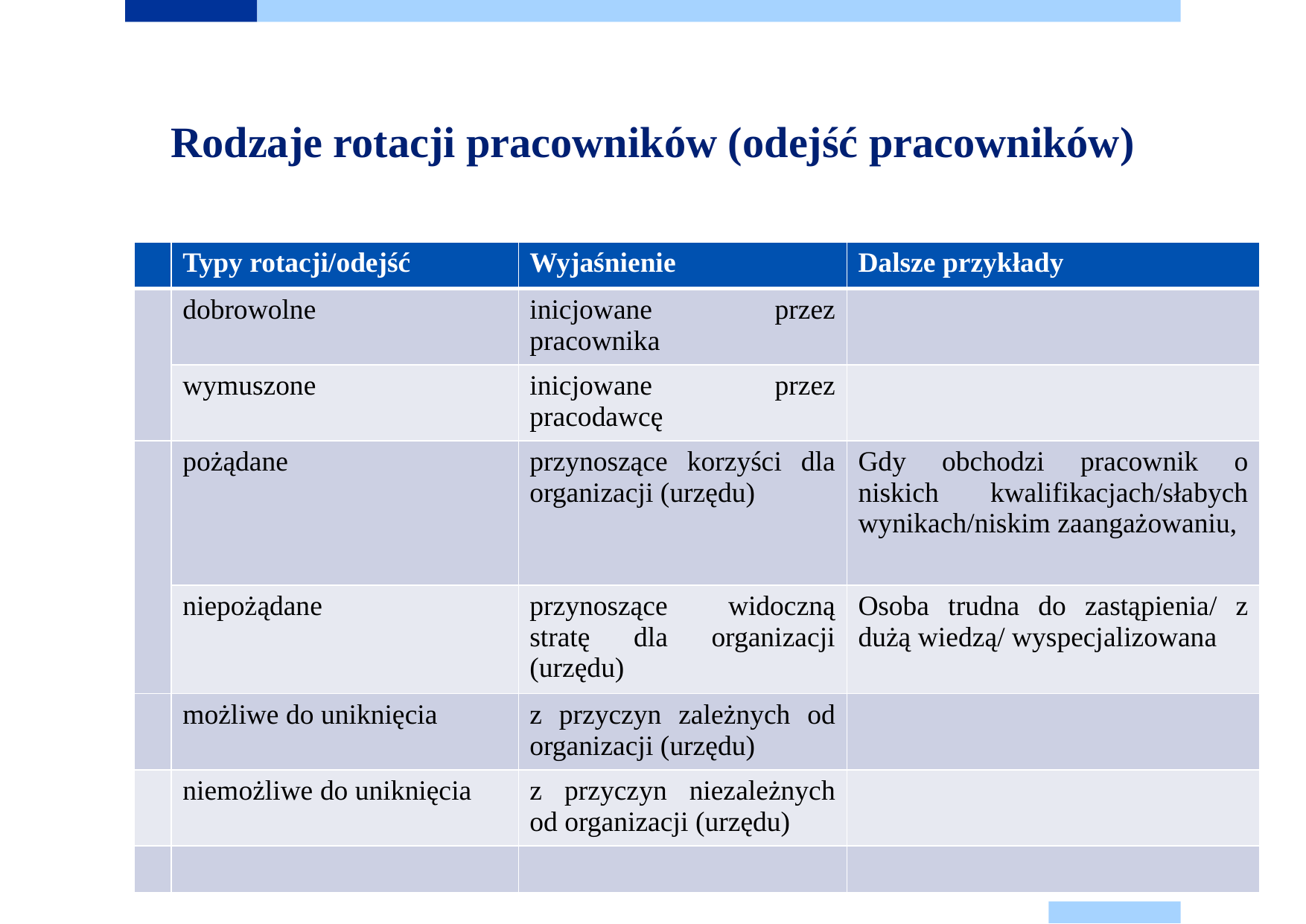

# Rodzaje rotacji pracowników (odejść pracowników)
|  | Typy rotacji/odejść | Wyjaśnienie | Dalsze przykłady |
| --- | --- | --- | --- |
|  | dobrowolne | inicjowane przez pracownika |  |
|  | wymuszone | inicjowane przez pracodawcę |  |
|  | pożądane | przynoszące korzyści dla organizacji (urzędu) | Gdy obchodzi pracownik o niskich kwalifikacjach/słabych wynikach/niskim zaangażowaniu, |
|  | niepożądane | przynoszące widoczną stratę dla organizacji (urzędu) | Osoba trudna do zastąpienia/ z dużą wiedzą/ wyspecjalizowana |
|  | możliwe do uniknięcia | z przyczyn zależnych od organizacji (urzędu) |  |
|  | niemożliwe do uniknięcia | z przyczyn niezależnych od organizacji (urzędu) |  |
|  |  |  |  |
34